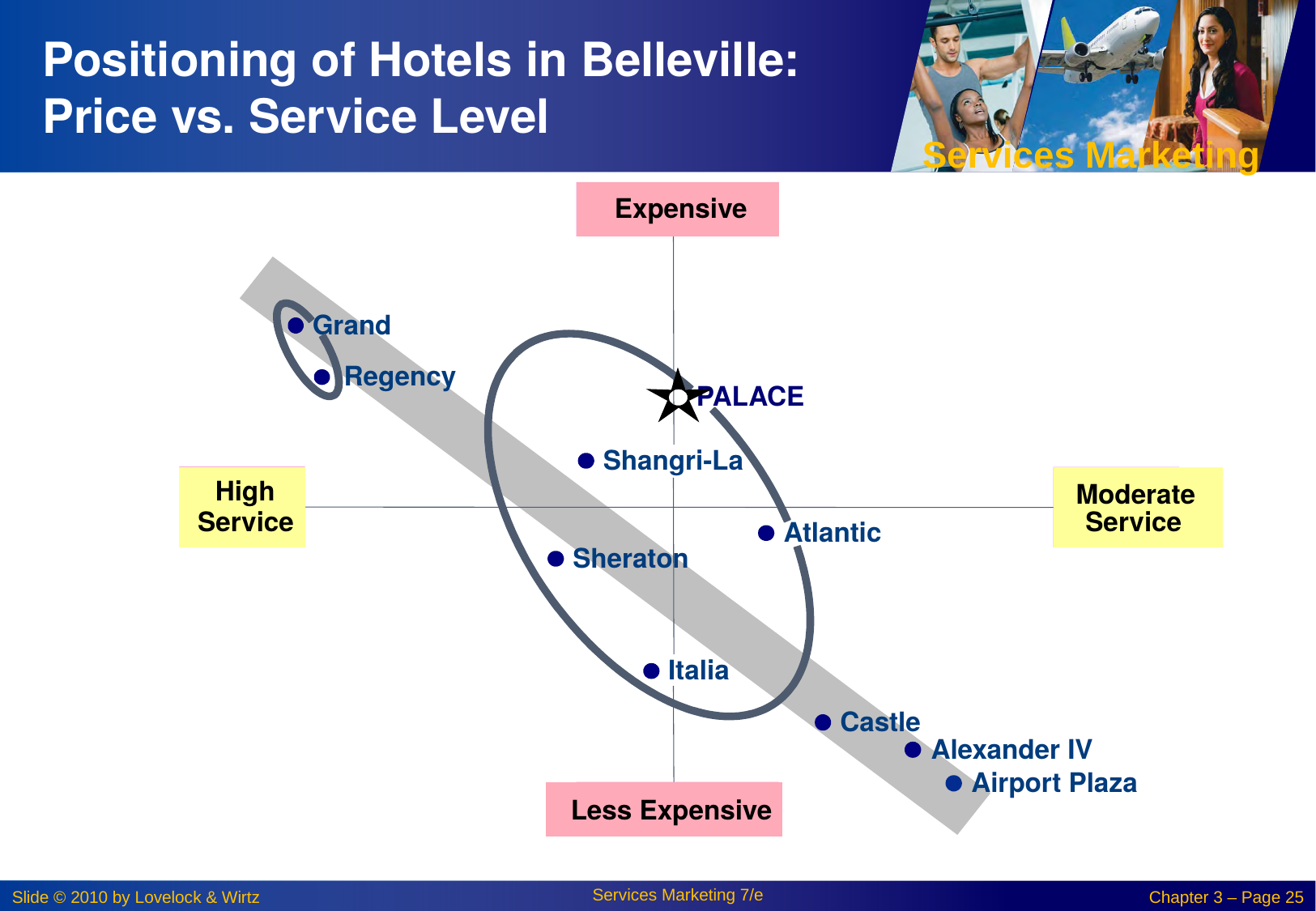

# Positioning of Hotels in Belleville: Price vs. Service Level

Expensive

Grand

Regency

PALACE

Shangri-La

High
 Moderate

Service
  Service

Atlantic

Sheraton

Italia

Castle

Alexander IV

Airport Plaza

     Less Expensive